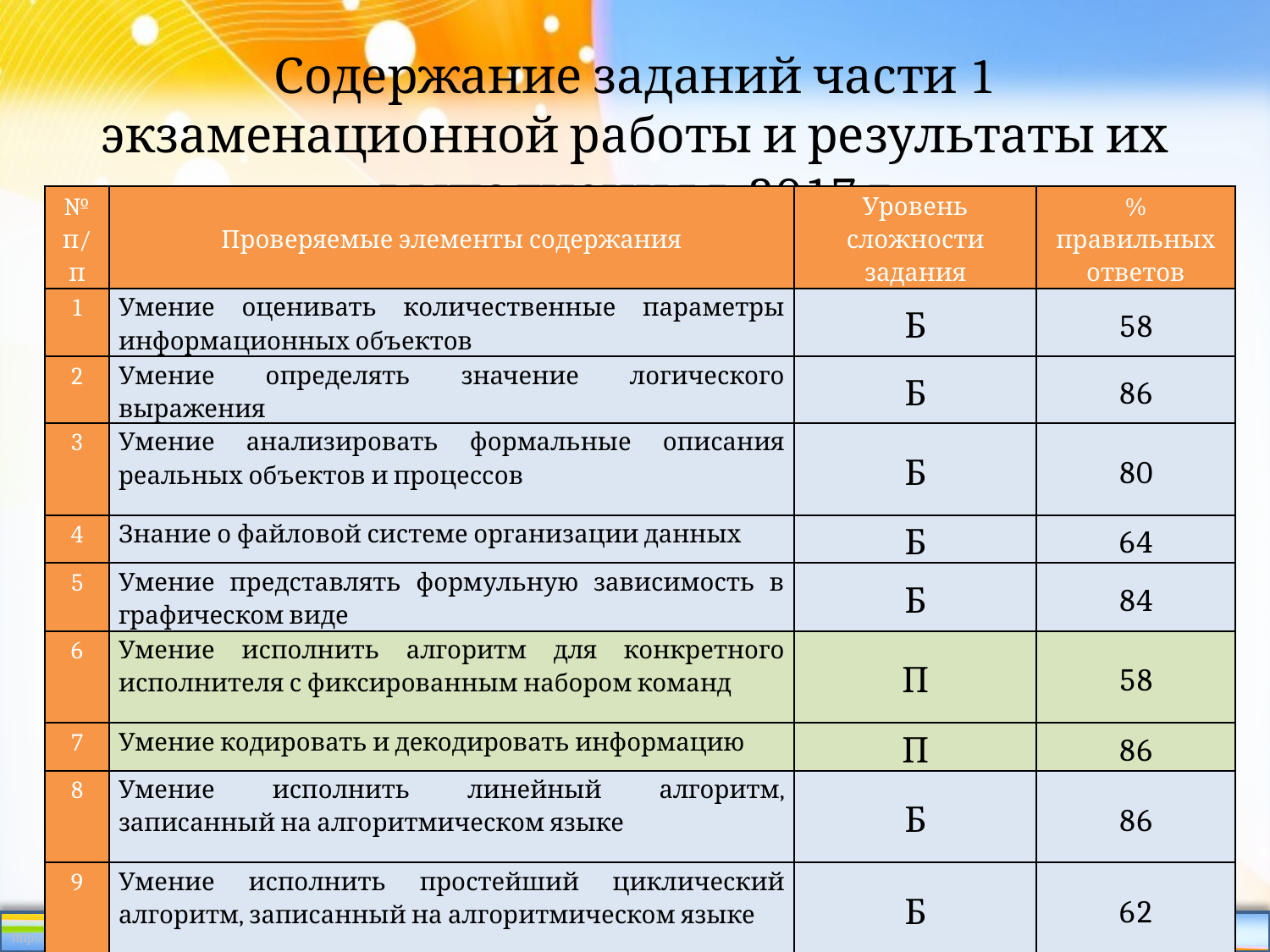

# Содержание заданий части 1 экзаменационной работы и результаты их выполнения в 2017 г
| № п/п | Проверяемые элементы содержания | Уровень сложности задания | % правильных ответов |
| --- | --- | --- | --- |
| 1 | Умение оценивать количественные параметры информационных объектов | Б | 58 |
| 2 | Умение определять значение логического выражения | Б | 86 |
| 3 | Умение анализировать формальные описания реальных объектов и процессов | Б | 80 |
| 4 | Знание о файловой системе организации данных | Б | 64 |
| 5 | Умение представлять формульную зависимость в графическом виде | Б | 84 |
| 6 | Умение исполнить алгоритм для конкретного исполнителя с фиксированным набором команд | П | 58 |
| 7 | Умение кодировать и декодировать информацию | П | 86 |
| 8 | Умение исполнить линейный алгоритм, записанный на алгоритмическом языке | Б | 86 |
| 9 | Умение исполнить простейший циклический алгоритм, записанный на алгоритмическом языке | Б | 62 |